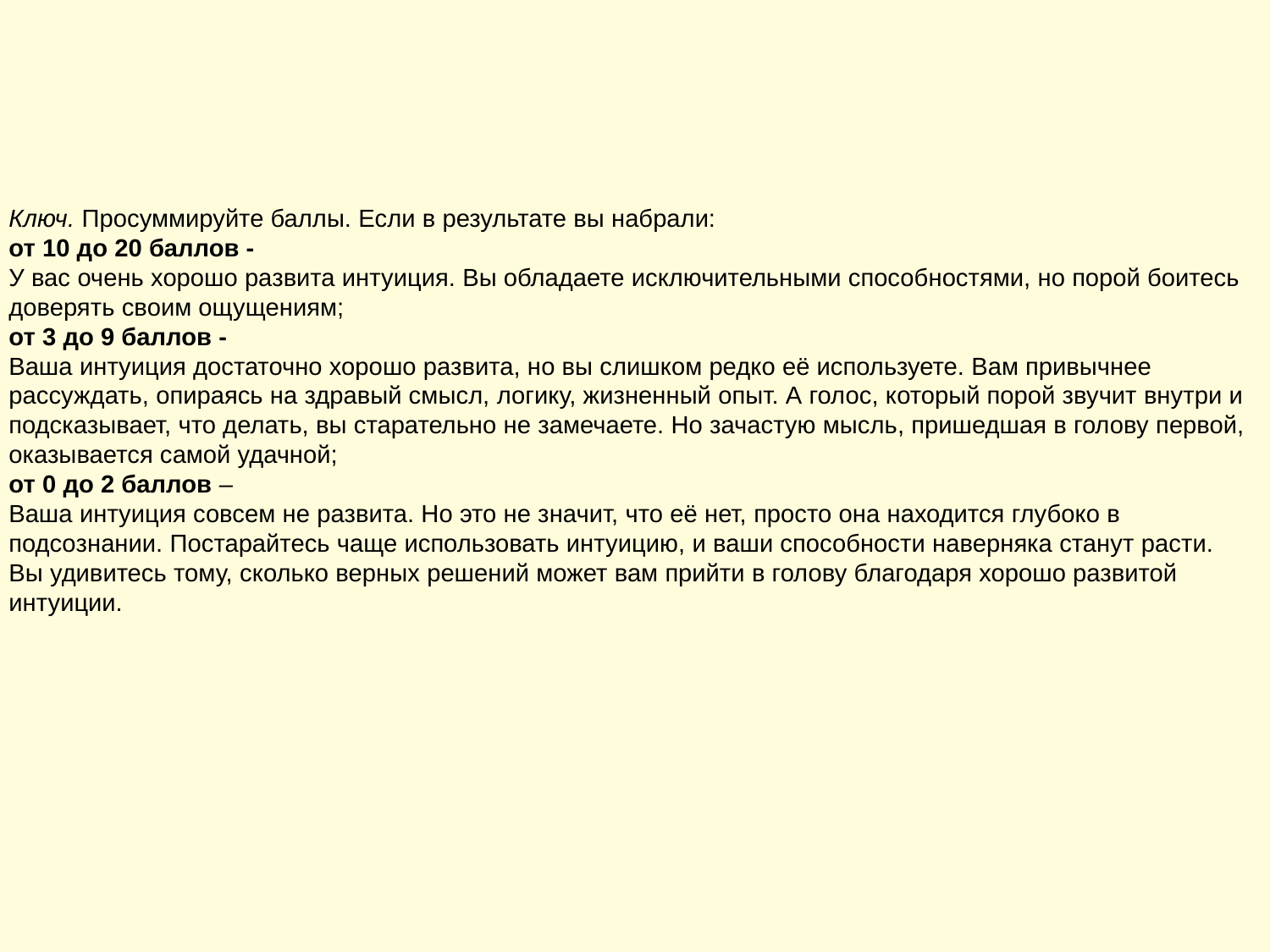

Ключ. Просуммируйте баллы. Если в результате вы набрали:
от 10 до 20 баллов -
У вас очень хорошо развита интуиция. Вы обладаете исключительными способностями, но порой боитесь доверять своим ощущениям;
от 3 до 9 баллов -
Ваша интуиция достаточно хорошо развита, но вы слишком редко её используете. Вам привычнее рассуждать, опираясь на здравый смысл, логику, жизненный опыт. А голос, который порой звучит внутри и подсказывает, что делать, вы старательно не замечаете. Но зачастую мысль, пришедшая в голову первой, оказывается самой удачной;
от 0 до 2 баллов ­–
Ваша интуиция совсем не развита. Но это не значит, что её нет, просто она находится глубоко в подсознании. Постарайтесь чаще использовать интуицию, и ваши способности наверняка станут расти. Вы удивитесь тому, сколько верных решений может вам прийти в голову благодаря хорошо развитой интуиции.